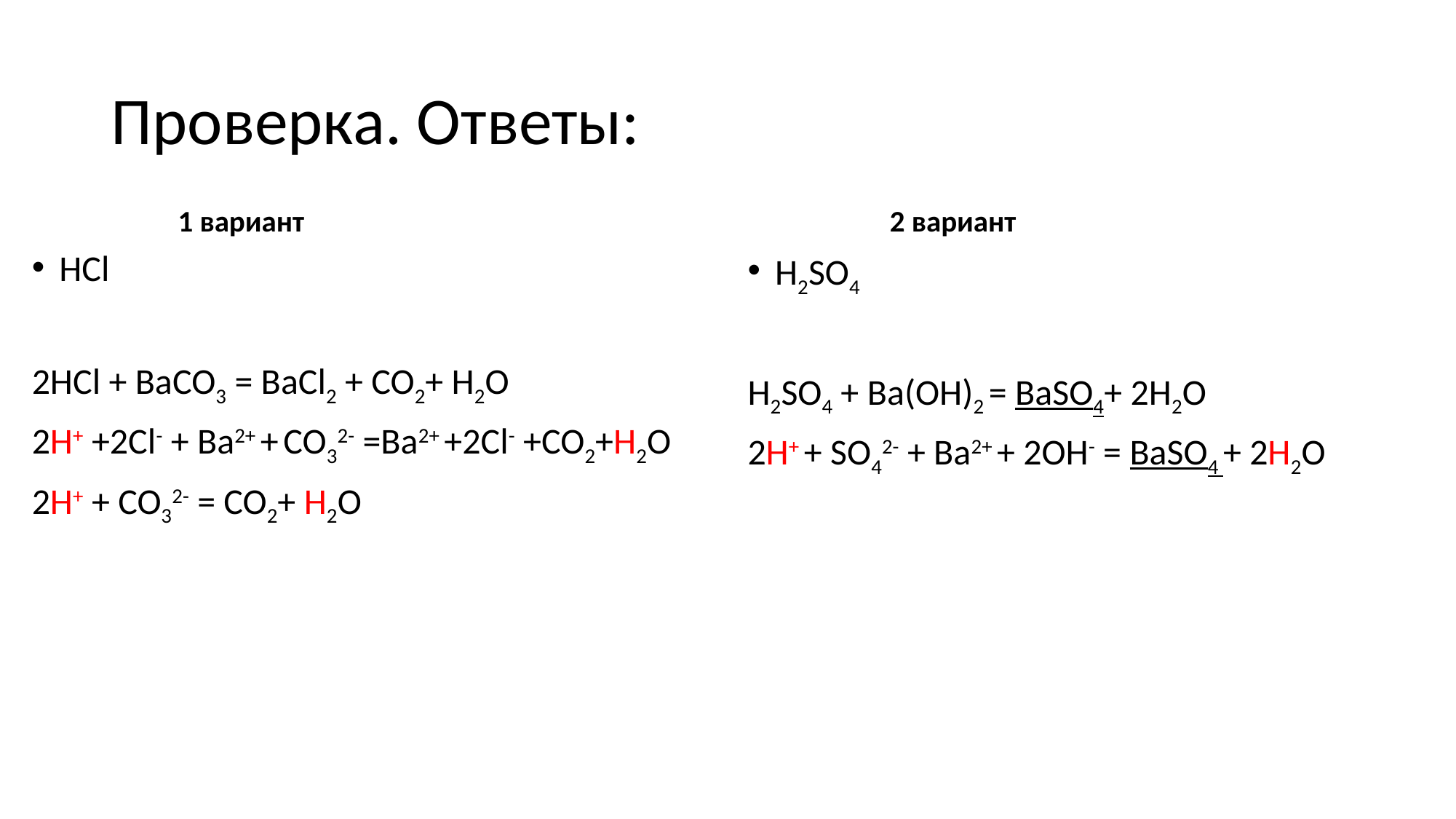

# Проверка. Ответы:
1 вариант
2 вариант
HCl

2HCl + BaCO3 = BaCl2 + CO2+ H2O
2H+ +2Cl- + Ba2+ + CO32- =Ba2+ +2Cl- +CO2+H2O
2H+ + CO32- = CO2+ H2O

Н2SO4

Н2SO4 + Ba(OH)2 = BaSO4+ 2H2O
2Н+ + SO42- + Ba2+ + 2OH- = BaSO4 + 2H2O